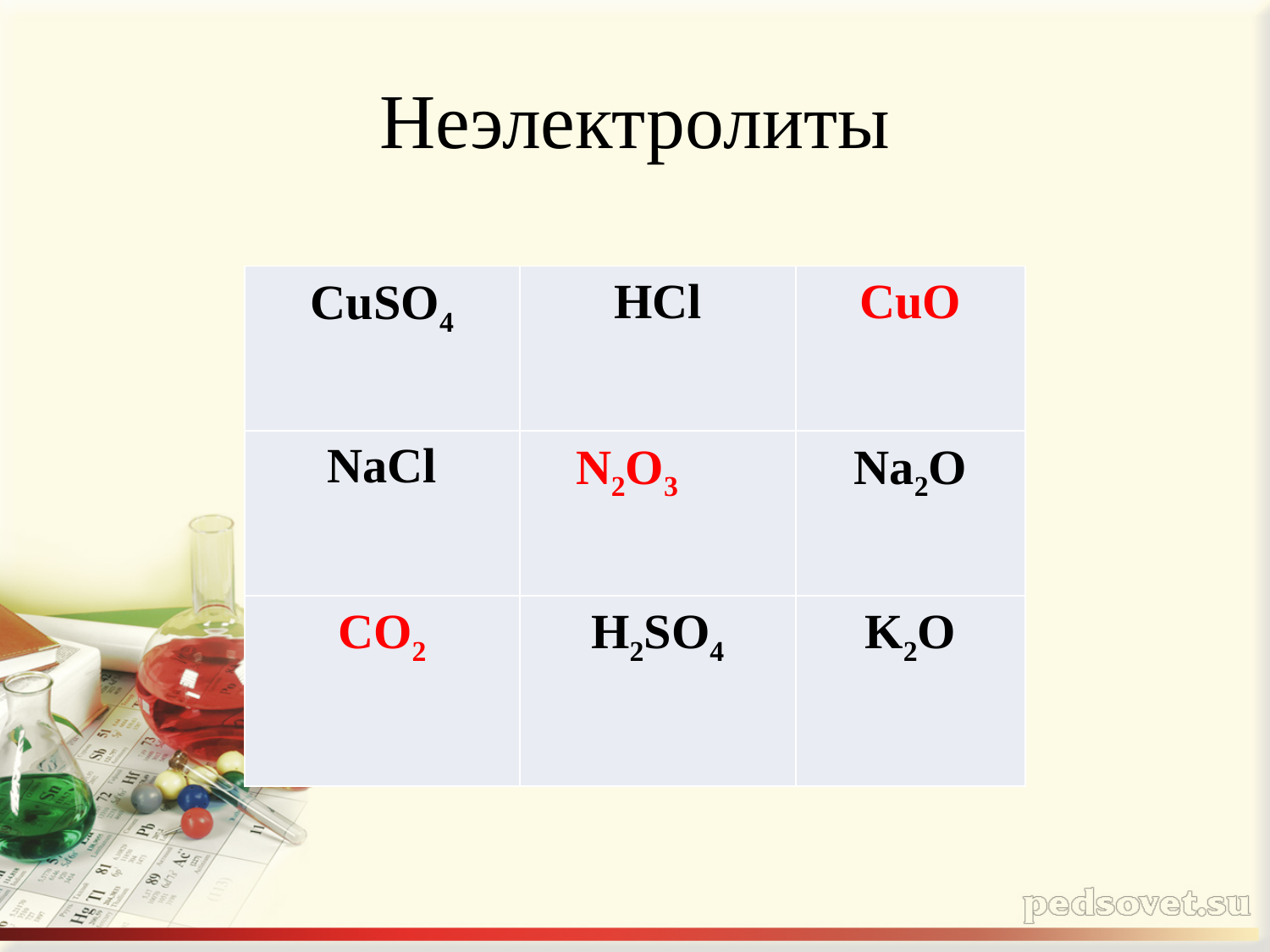

# Неэлектролиты
| CuSO4 | HCl | СuO |
| --- | --- | --- |
| NaCl | N2O3 | Na2O |
| CO2 | H2SO4 | K2O |